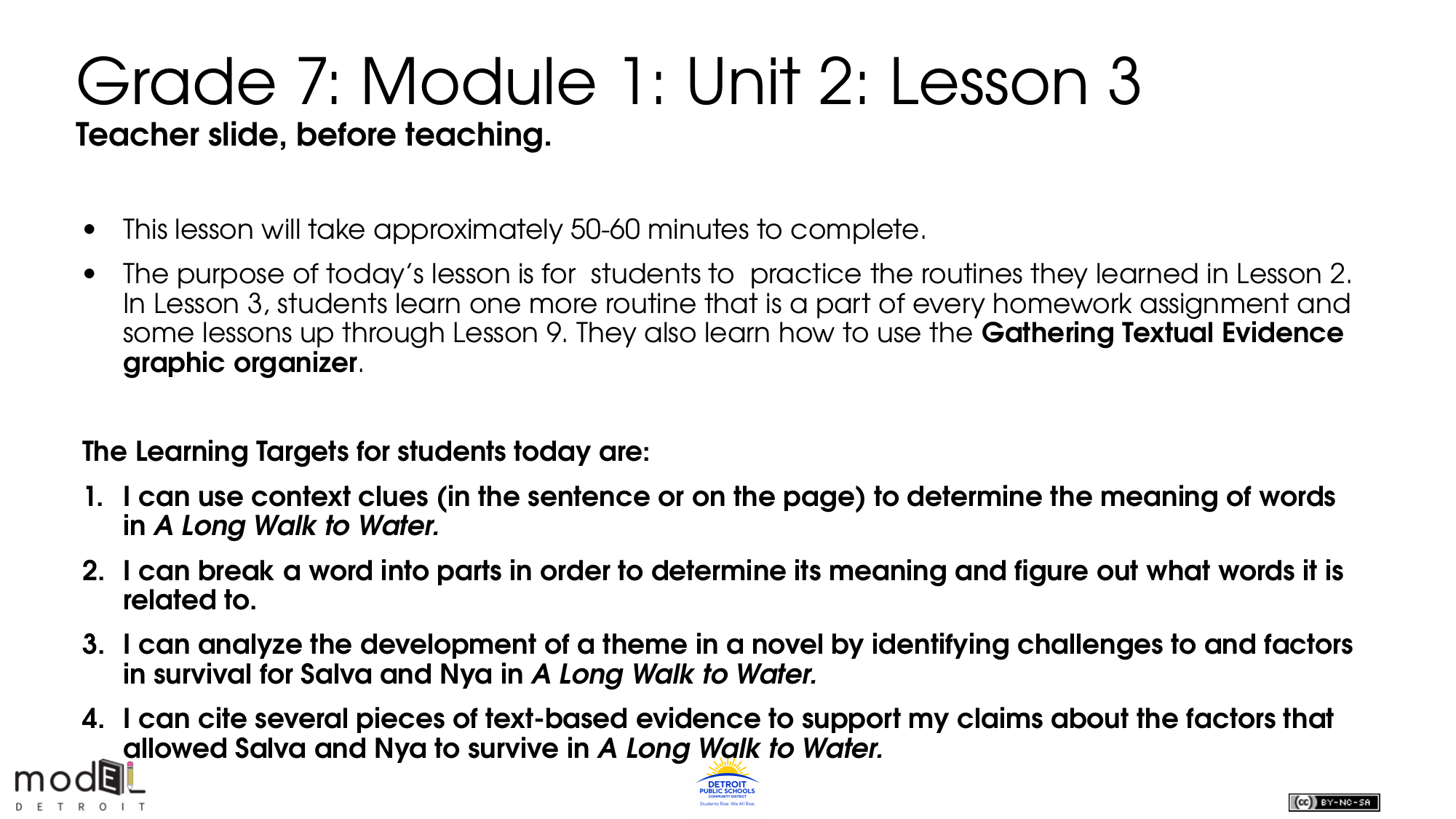

# Grade 7: Module 1: Unit 2: Lesson 3
Teacher slide, before teaching.
This lesson will take approximately 50-60 minutes to complete.
The purpose of today’s lesson is for  students to  practice the routines they learned in Lesson 2. In Lesson 3, students learn one more routine that is a part of every homework assignment and some lessons up through Lesson 9. They also learn how to use the Gathering Textual Evidence graphic organizer.

The Learning Targets for students today are:
I can use context clues (in the sentence or on the page) to determine the meaning of words in A Long Walk to Water.
I can break a word into parts in order to determine its meaning and figure out what words it is related to.
I can analyze the development of a theme in a novel by identifying challenges to and factors in survival for Salva and Nya in A Long Walk to Water.
I can cite several pieces of text-based evidence to support my claims about the factors that allowed Salva and Nya to survive in A Long Walk to Water.